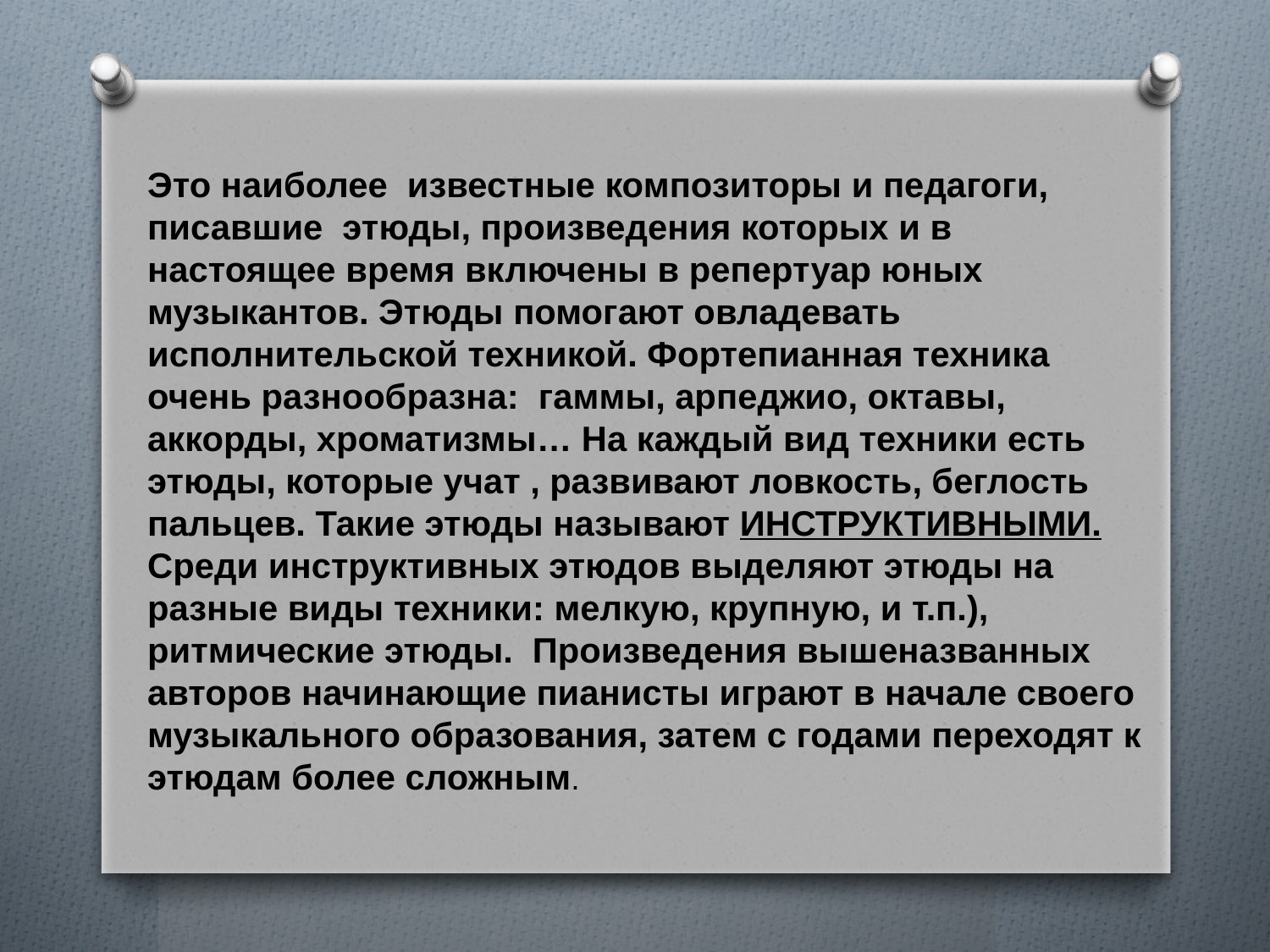

Это наиболее  известные композиторы и педагоги, писавшие  этюды, произведения которых и в настоящее время включены в репертуар юных музыкантов. Этюды помогают овладевать исполнительской техникой. Фортепианная техника очень разнообразна:  гаммы, арпеджио, октавы, аккорды, хроматизмы… На каждый вид техники есть этюды, которые учат , развивают ловкость, беглость пальцев. Такие этюды называют ИНСТРУКТИВНЫМИ. Среди инструктивных этюдов выделяют этюды на разные виды техники: мелкую, крупную, и т.п.), ритмические этюды.  Произведения вышеназванных авторов начинающие пианисты играют в начале своего музыкального образования, затем с годами переходят к этюдам более сложным.